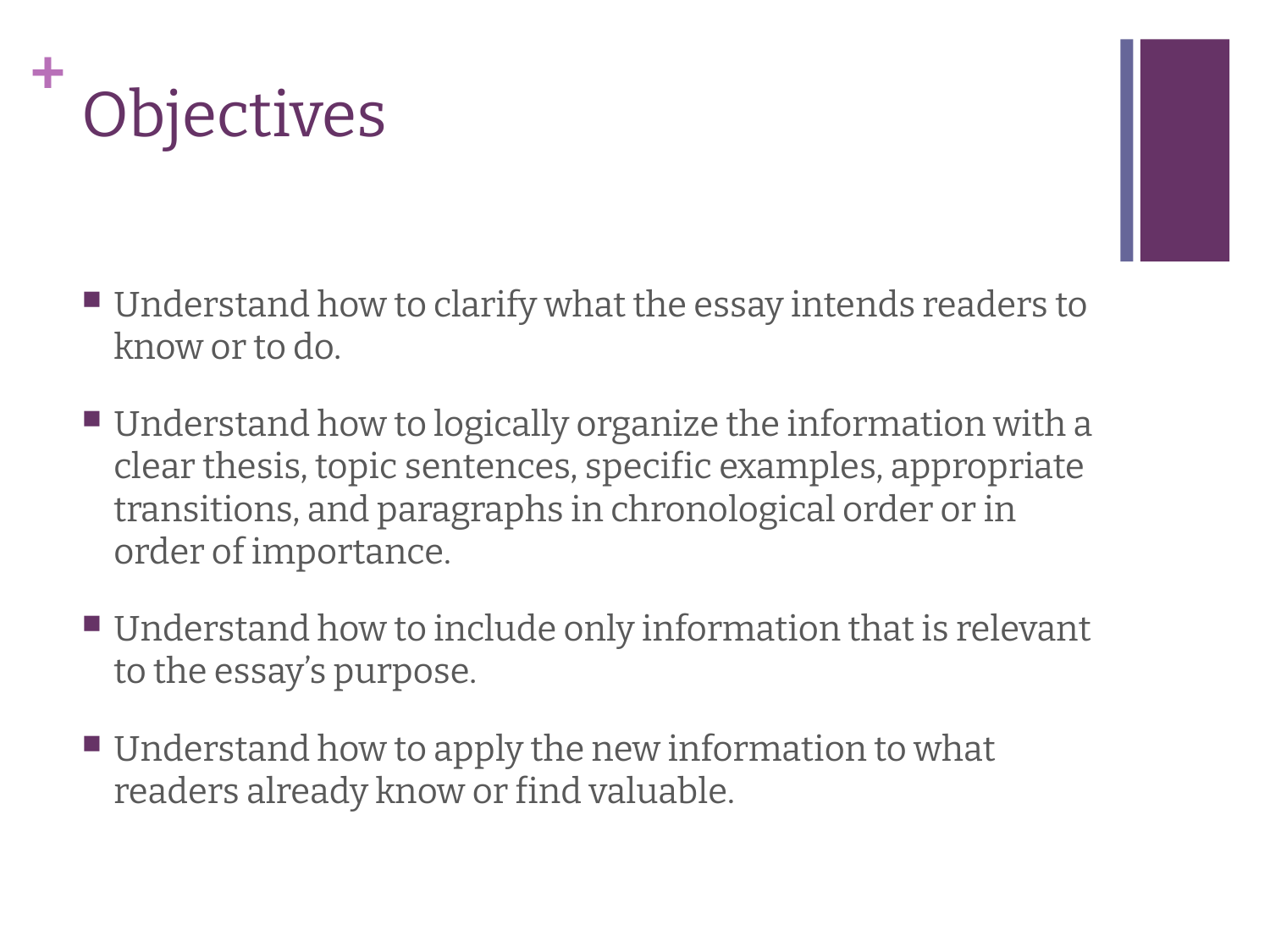

# Objectives
Understand how to clarify what the essay intends readers to know or to do.
Understand how to logically organize the information with a clear thesis, topic sentences, specific examples, appropriate transitions, and paragraphs in chronological order or in order of importance.
Understand how to include only information that is relevant to the essay’s purpose.
Understand how to apply the new information to what readers already know or find valuable.